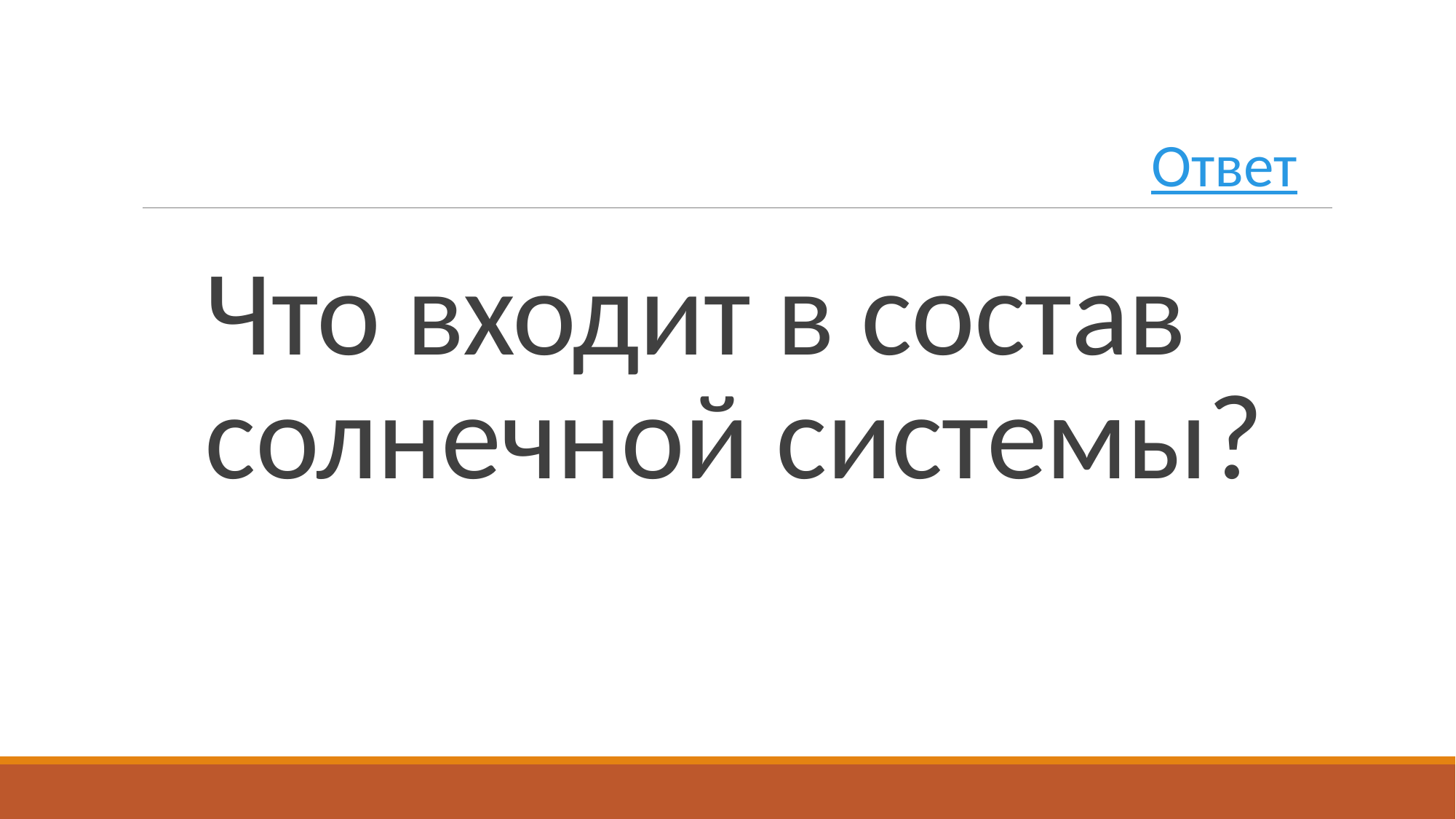

Ответ

# Что входит в состав солнечной системы?